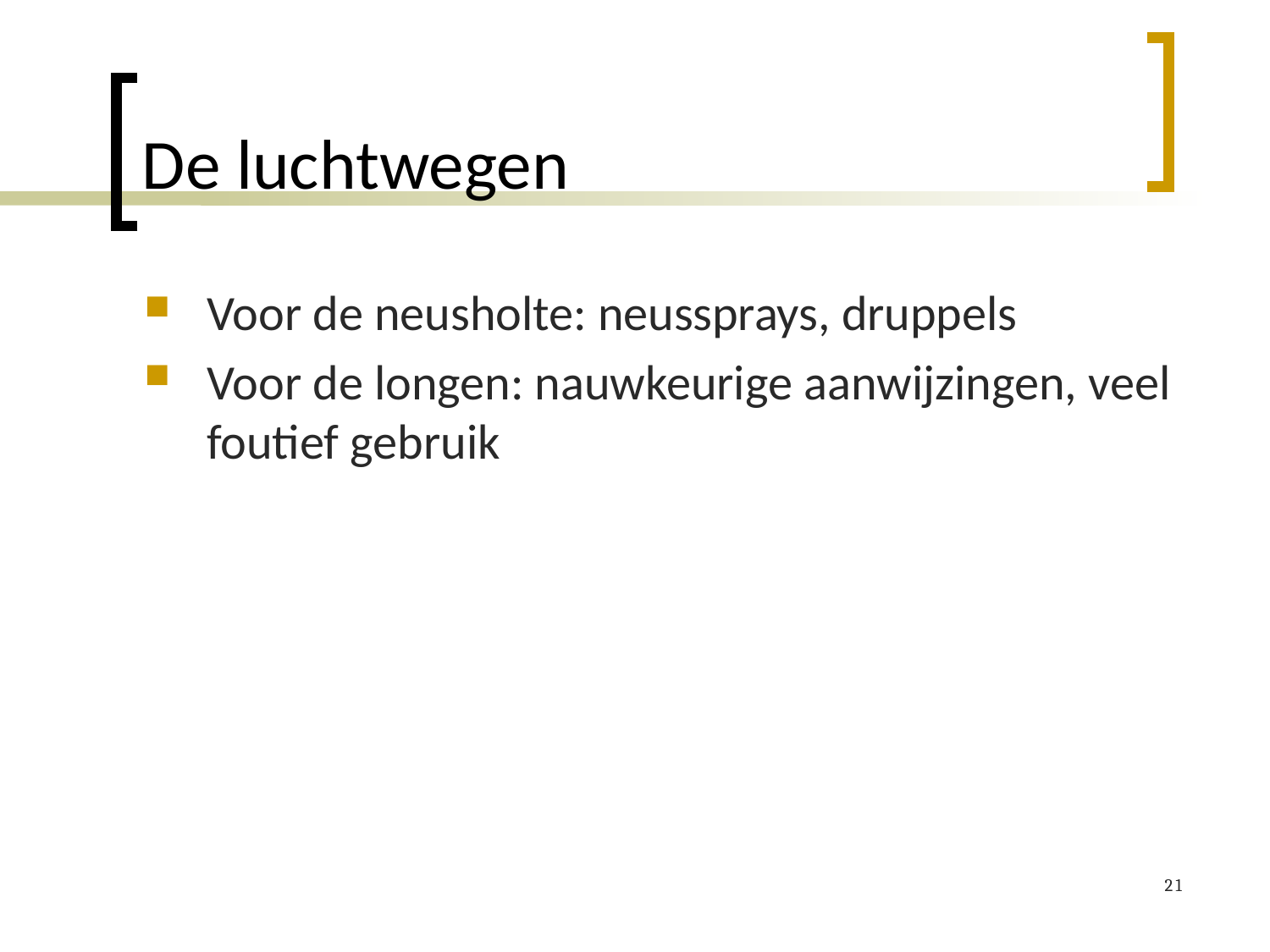

# De luchtwegen
Voor de neusholte: neussprays, druppels
Voor de longen: nauwkeurige aanwijzingen, veel foutief gebruik

21